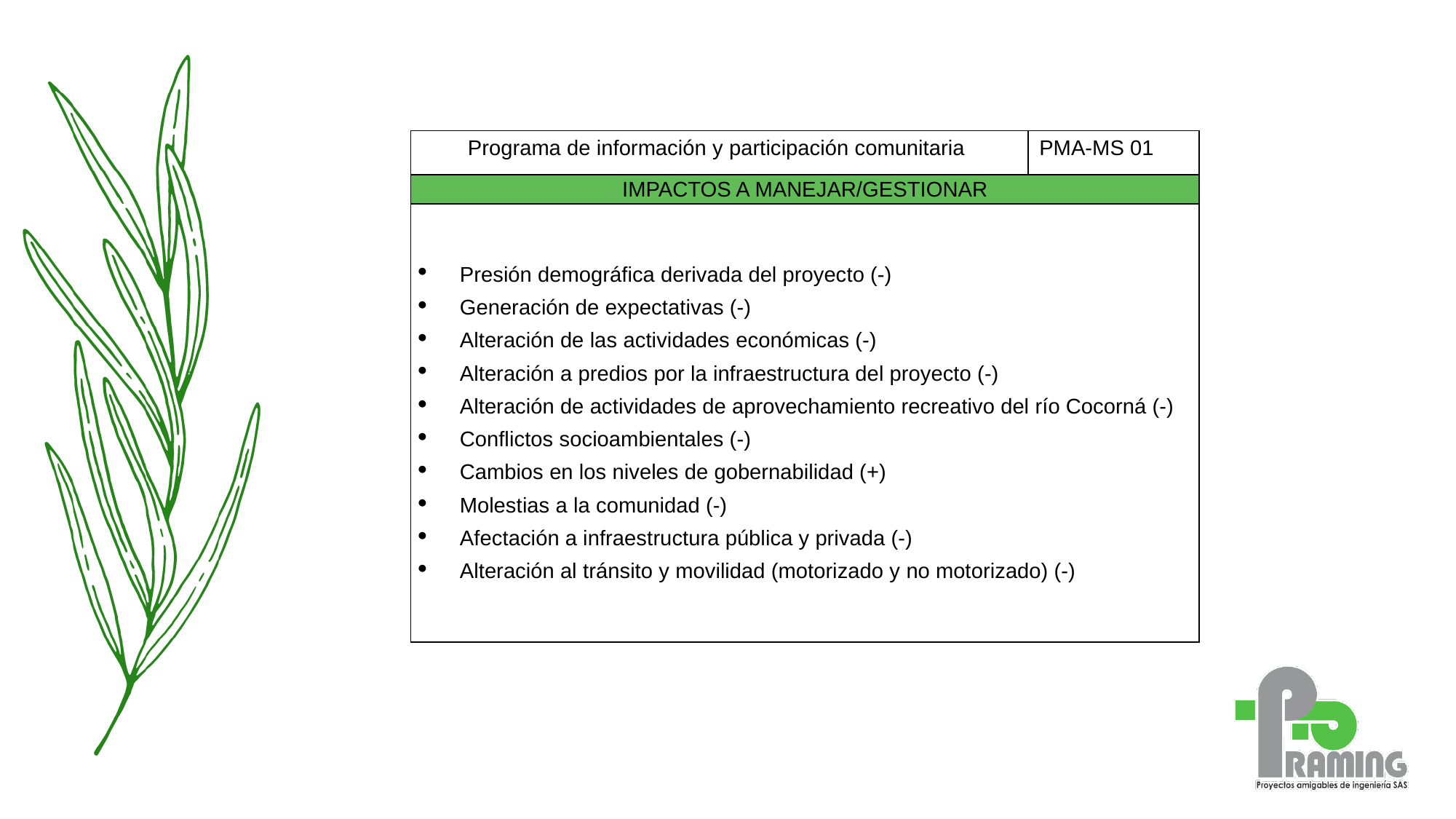

| Programa de información y participación comunitaria | PMA-MS 01 |
| --- | --- |
| IMPACTOS A MANEJAR/GESTIONAR |
| --- |
| Presión demográfica derivada del proyecto (-) Generación de expectativas (-) Alteración de las actividades económicas (-) Alteración a predios por la infraestructura del proyecto (-) Alteración de actividades de aprovechamiento recreativo del río Cocorná (-) Conflictos socioambientales (-) Cambios en los niveles de gobernabilidad (+) Molestias a la comunidad (-) Afectación a infraestructura pública y privada (-) Alteración al tránsito y movilidad (motorizado y no motorizado) (-) |